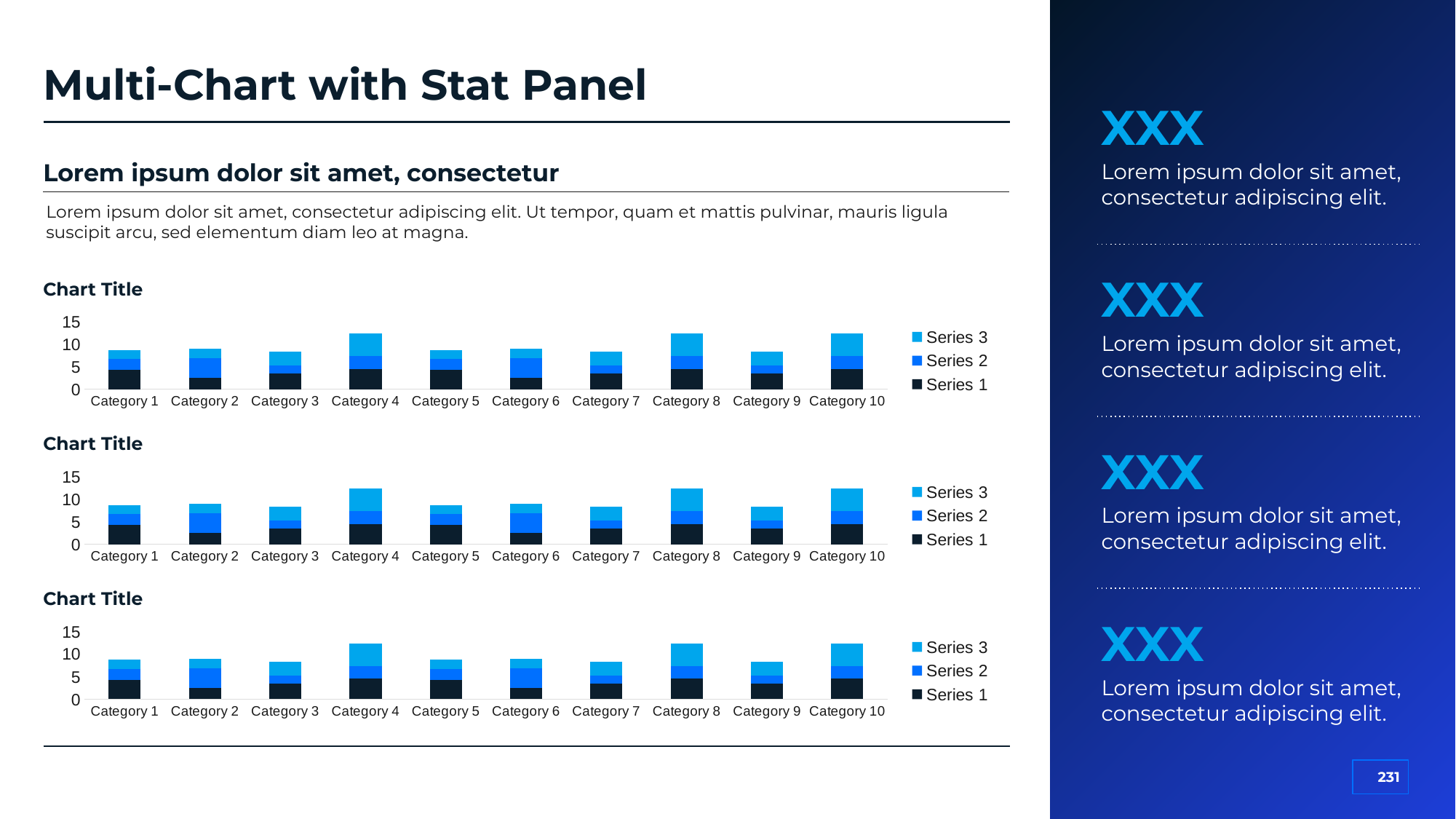

# Multi-Chart with Stat Panel
XXX
Lorem ipsum dolor sit amet, consectetur adipiscing elit.
Lorem ipsum dolor sit amet, consectetur
Lorem ipsum dolor sit amet, consectetur adipiscing elit. Ut tempor, quam et mattis pulvinar, mauris ligula suscipit arcu, sed elementum diam leo at magna.
XXX
Lorem ipsum dolor sit amet, consectetur adipiscing elit.
Chart Title

### Chart

| Category | Series 1 | Series 2 | Series 3 |
|---|---|---|---|
| Category 1 | 4.3 | 2.4 | 2.0 |
| Category 2 | 2.5 | 4.4 | 2.0 |
| Category 3 | 3.5 | 1.8 | 3.0 |
| Category 4 | 4.5 | 2.8 | 5.0 |
| Category 5 | 4.3 | 2.4 | 2.0 |
| Category 6 | 2.5 | 4.4 | 2.0 |
| Category 7 | 3.5 | 1.8 | 3.0 |
| Category 8 | 4.5 | 2.8 | 5.0 |
| Category 9 | 3.5 | 1.8 | 3.0 |
| Category 10 | 4.5 | 2.8 | 5.0 |
Chart Title
XXX
Lorem ipsum dolor sit amet, consectetur adipiscing elit.

### Chart

| Category | Series 1 | Series 2 | Series 3 |
|---|---|---|---|
| Category 1 | 4.3 | 2.4 | 2.0 |
| Category 2 | 2.5 | 4.4 | 2.0 |
| Category 3 | 3.5 | 1.8 | 3.0 |
| Category 4 | 4.5 | 2.8 | 5.0 |
| Category 5 | 4.3 | 2.4 | 2.0 |
| Category 6 | 2.5 | 4.4 | 2.0 |
| Category 7 | 3.5 | 1.8 | 3.0 |
| Category 8 | 4.5 | 2.8 | 5.0 |
| Category 9 | 3.5 | 1.8 | 3.0 |
| Category 10 | 4.5 | 2.8 | 5.0 |
Chart Title
XXX
Lorem ipsum dolor sit amet, consectetur adipiscing elit.

### Chart

| Category | Series 1 | Series 2 | Series 3 |
|---|---|---|---|
| Category 1 | 4.3 | 2.4 | 2.0 |
| Category 2 | 2.5 | 4.4 | 2.0 |
| Category 3 | 3.5 | 1.8 | 3.0 |
| Category 4 | 4.5 | 2.8 | 5.0 |
| Category 5 | 4.3 | 2.4 | 2.0 |
| Category 6 | 2.5 | 4.4 | 2.0 |
| Category 7 | 3.5 | 1.8 | 3.0 |
| Category 8 | 4.5 | 2.8 | 5.0 |
| Category 9 | 3.5 | 1.8 | 3.0 |
| Category 10 | 4.5 | 2.8 | 5.0 |
231